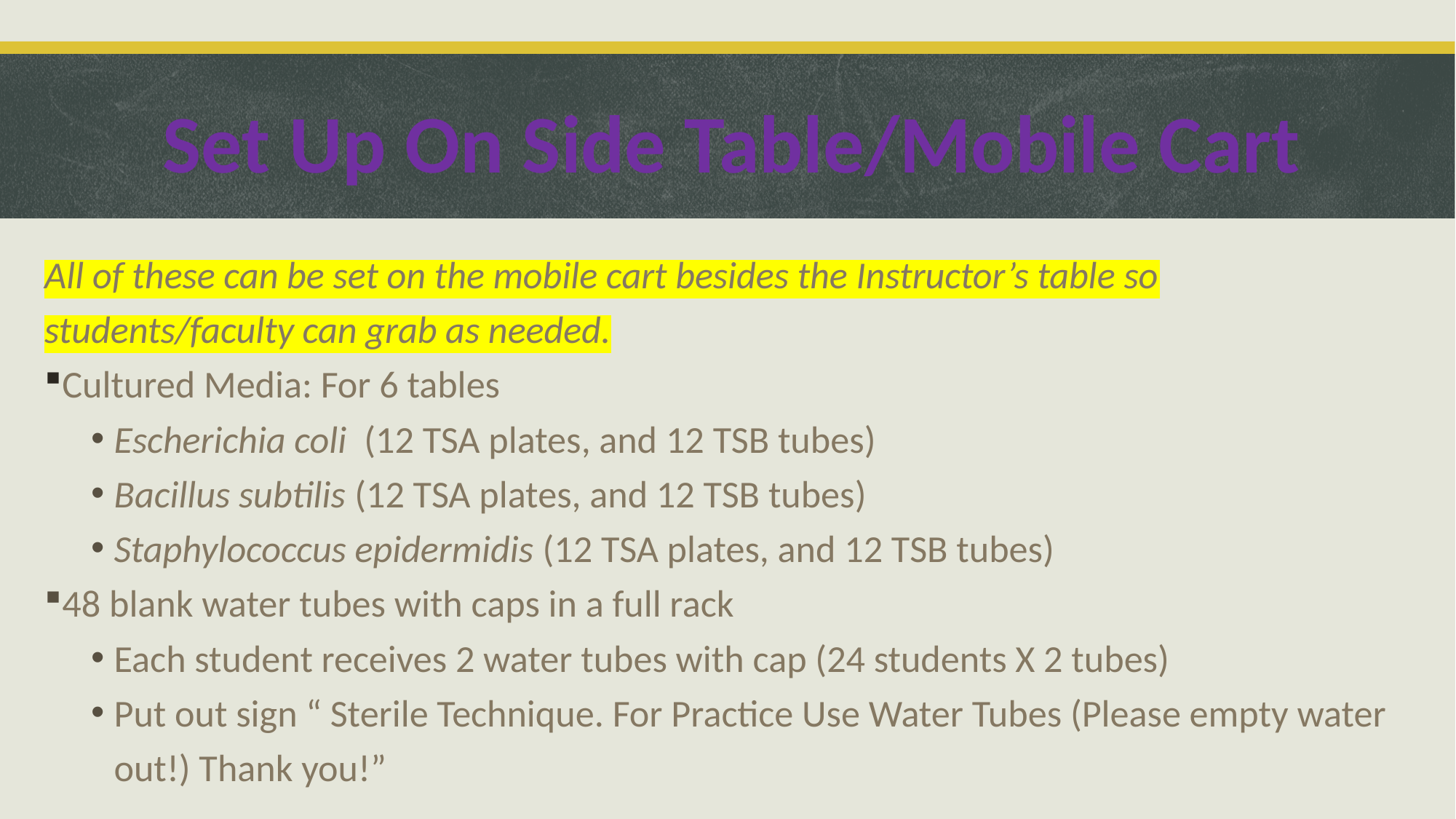

Set Up On Side Table/Mobile Cart
All of these can be set on the mobile cart besides the Instructor’s table so students/faculty can grab as needed.
Cultured Media: For 6 tables
Escherichia coli  (12 TSA plates, and 12 TSB tubes)
Bacillus subtilis (12 TSA plates, and 12 TSB tubes)
Staphylococcus epidermidis (12 TSA plates, and 12 TSB tubes)
48 blank water tubes with caps in a full rack
Each student receives 2 water tubes with cap (24 students X 2 tubes)
Put out sign “ Sterile Technique. For Practice Use Water Tubes (Please empty water out!) Thank you!”